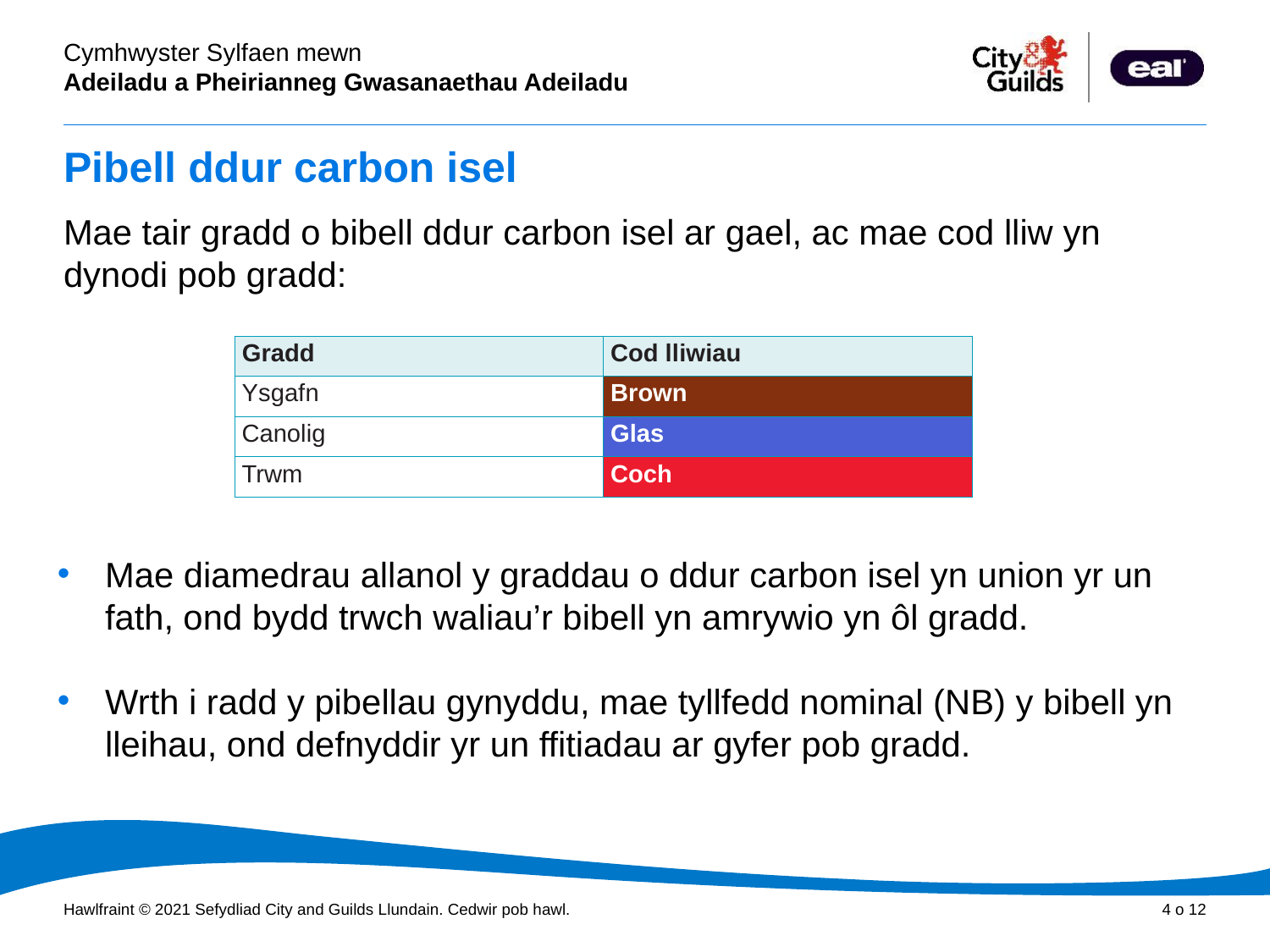

# Pibell ddur carbon isel
Mae tair gradd o bibell ddur carbon isel ar gael, ac mae cod lliw yn dynodi pob gradd:

| Gradd | Cod lliwiau |
| --- | --- |
| Ysgafn | Brown |
| Canolig | Glas |
| Trwm | Coch |
Mae diamedrau allanol y graddau o ddur carbon isel yn union yr un fath, ond bydd trwch waliau’r bibell yn amrywio yn ôl gradd.

Wrth i radd y pibellau gynyddu, mae tyllfedd nominal (NB) y bibell yn lleihau, ond defnyddir yr un ffitiadau ar gyfer pob gradd.